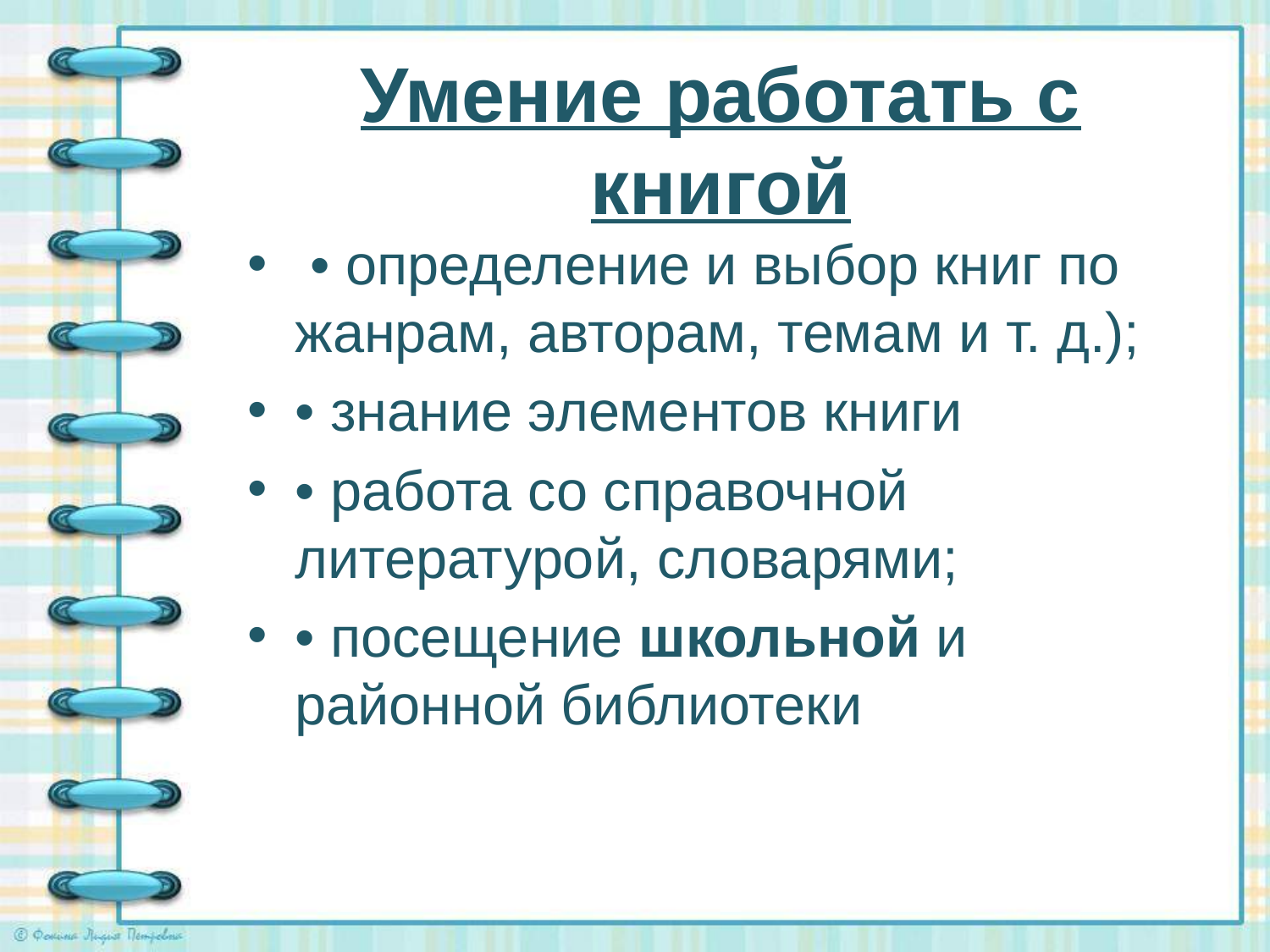

# Умение работать с книгой
 • определение и выбор книг по жанрам, авторам, темам и т. д.);
• знание элементов книги
• работа со справочной литературой, словарями;
• посещение школьной и районной библиотеки